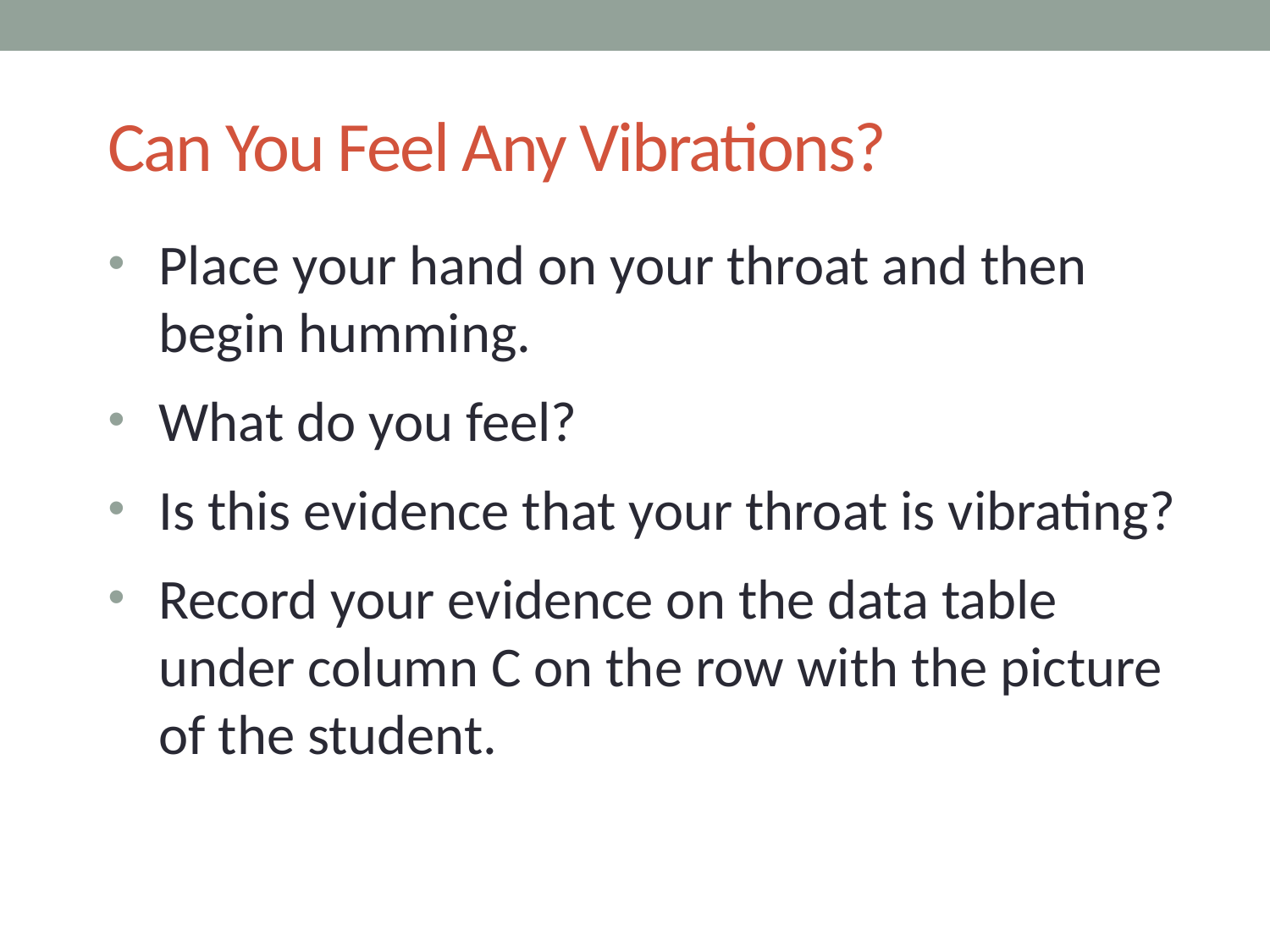

# Can You Feel Any Vibrations?
Place your hand on your throat and then begin humming.
What do you feel?
Is this evidence that your throat is vibrating?
Record your evidence on the data table under column C on the row with the picture of the student.